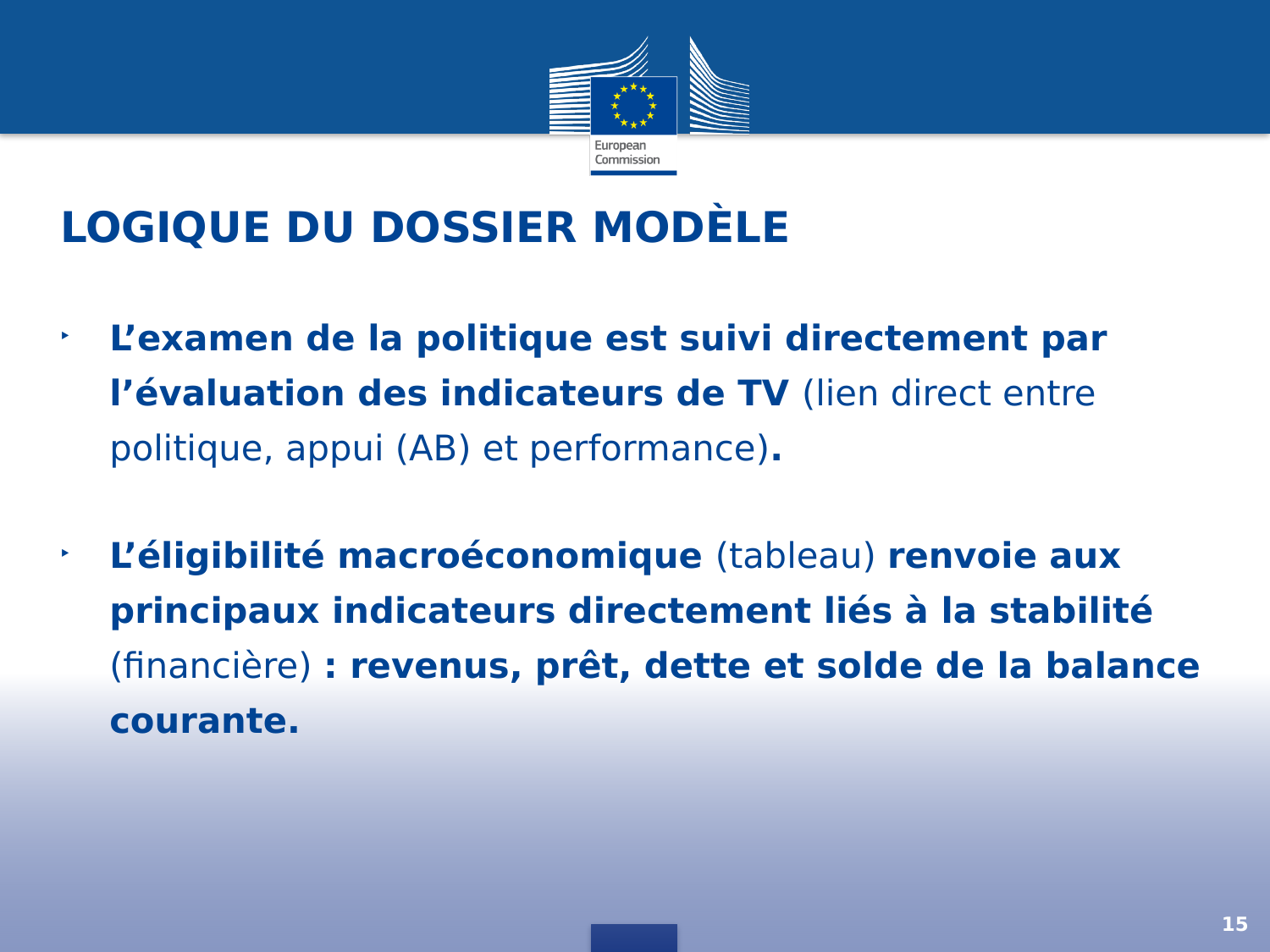

# Logique du dossier modèle
L’examen de la politique est suivi directement par l’évaluation des indicateurs de TV (lien direct entre politique, appui (AB) et performance).
L’éligibilité macroéconomique (tableau) renvoie aux principaux indicateurs directement liés à la stabilité (financière) : revenus, prêt, dette et solde de la balance courante.

15